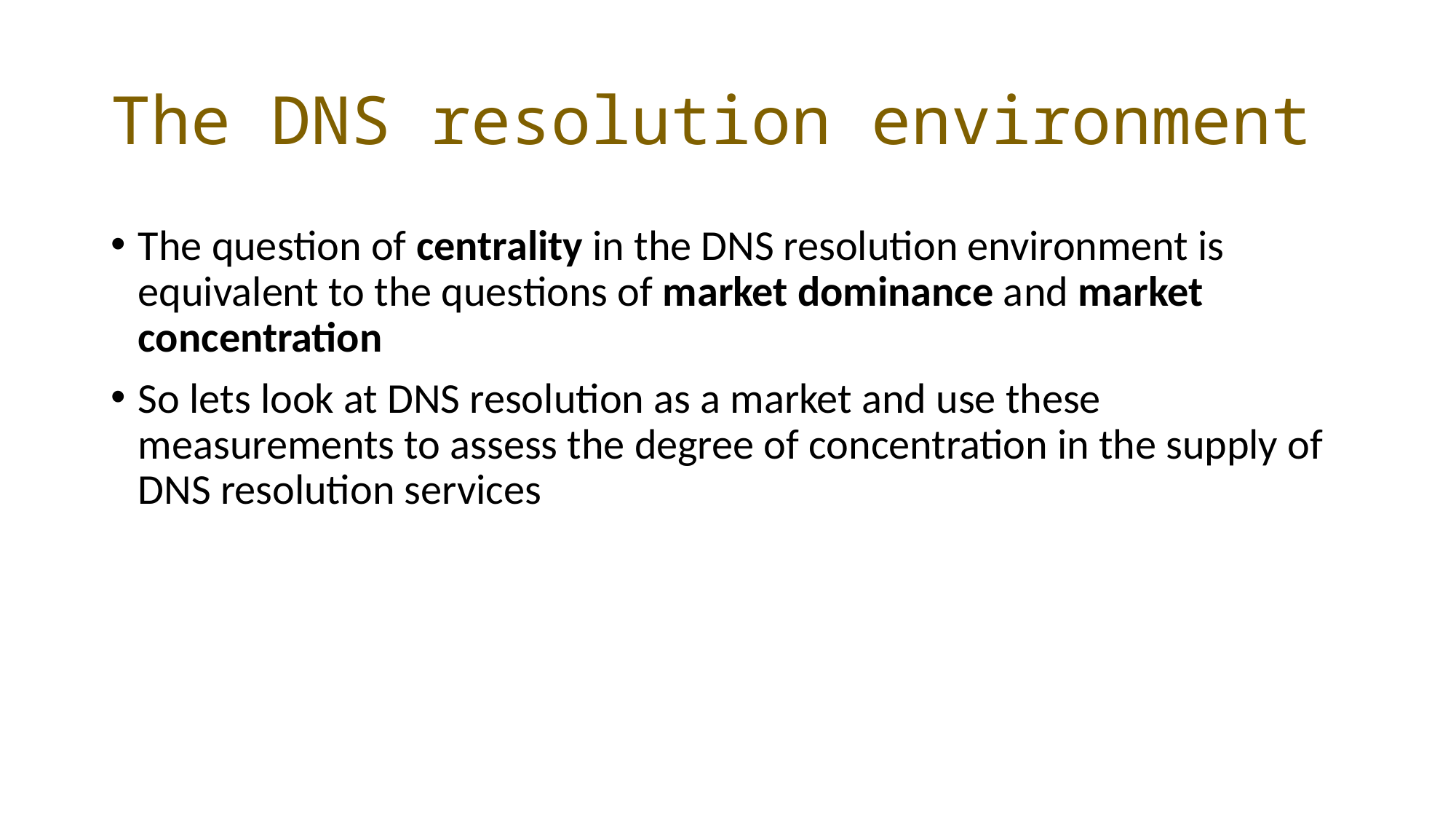

# The DNS resolution environment
The question of centrality in the DNS resolution environment is equivalent to the questions of market dominance and market concentration
So lets look at DNS resolution as a market and use these measurements to assess the degree of concentration in the supply of DNS resolution services